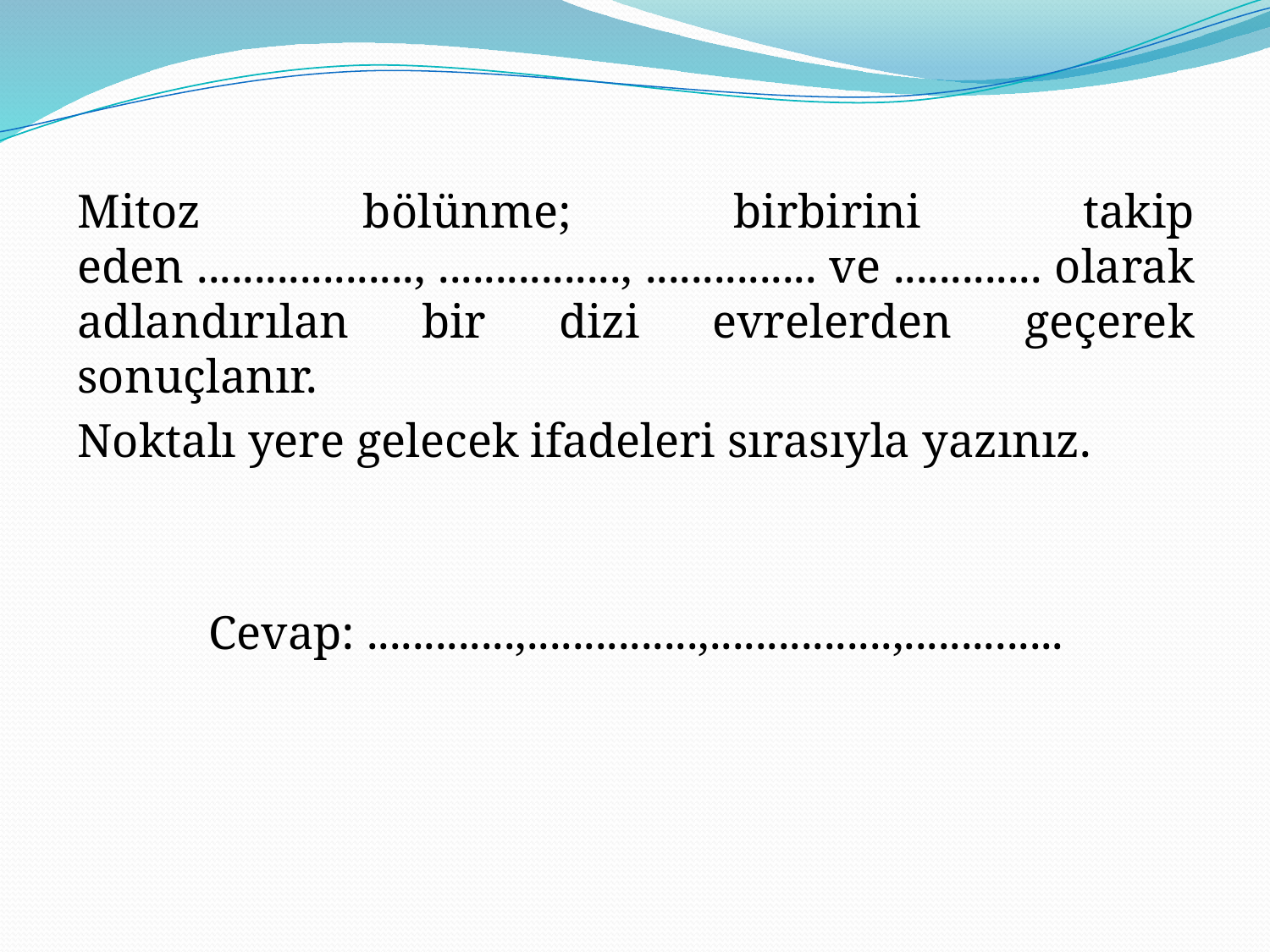

Mitoz bölünme; birbirini takip eden ..................., ................, ............... ve ............. olarak adlandırılan bir dizi evrelerden geçerek sonuçlanır.
Noktalı yere gelecek ifadeleri sırasıyla yazınız.

Cevap: .............,...............,................,..............